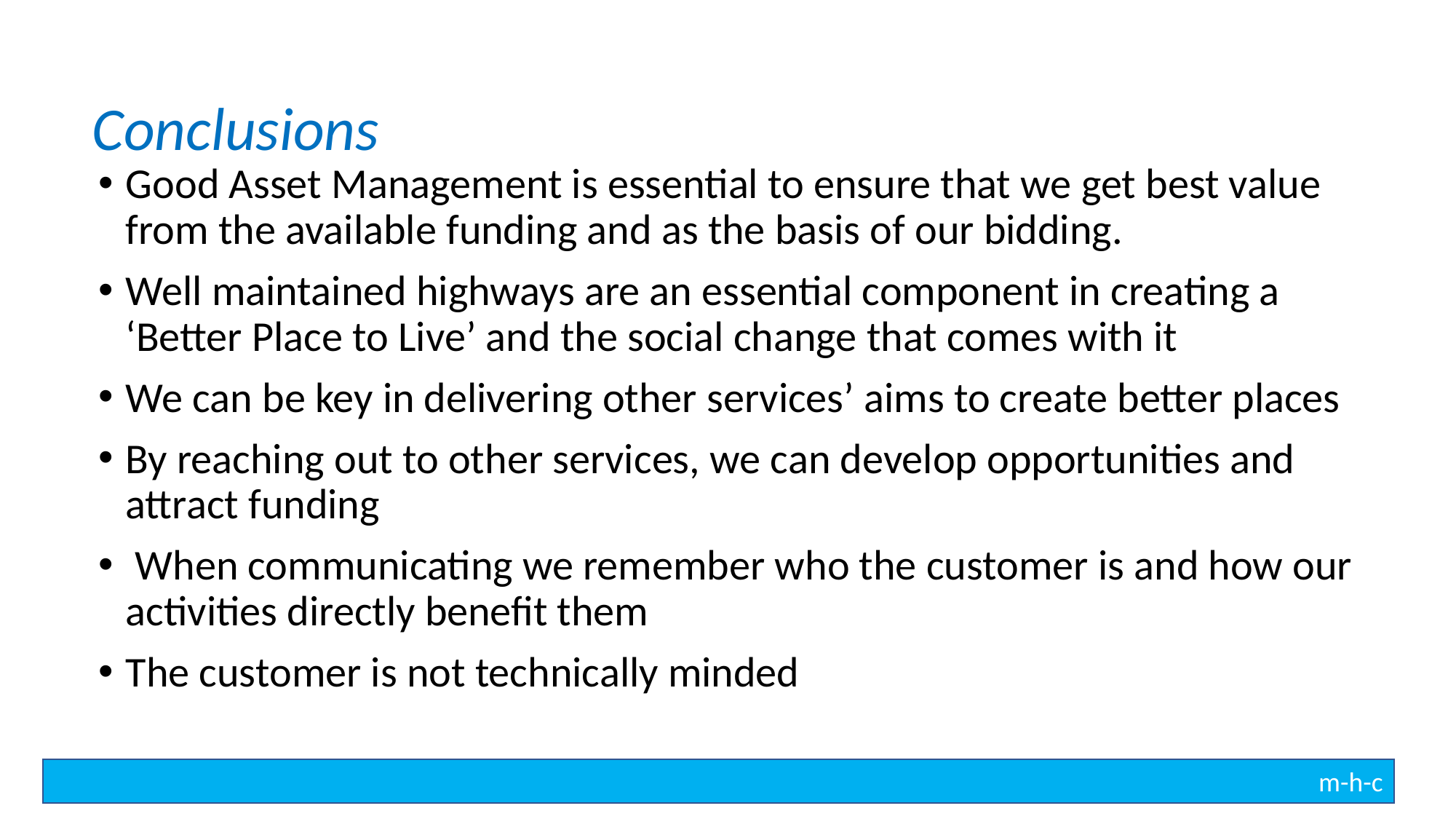

Conclusions
Good Asset Management is essential to ensure that we get best value from the available funding and as the basis of our bidding.
Well maintained highways are an essential component in creating a ‘Better Place to Live’ and the social change that comes with it
We can be key in delivering other services’ aims to create better places
By reaching out to other services, we can develop opportunities and attract funding
 When communicating we remember who the customer is and how our activities directly benefit them
The customer is not technically minded

m-h-c